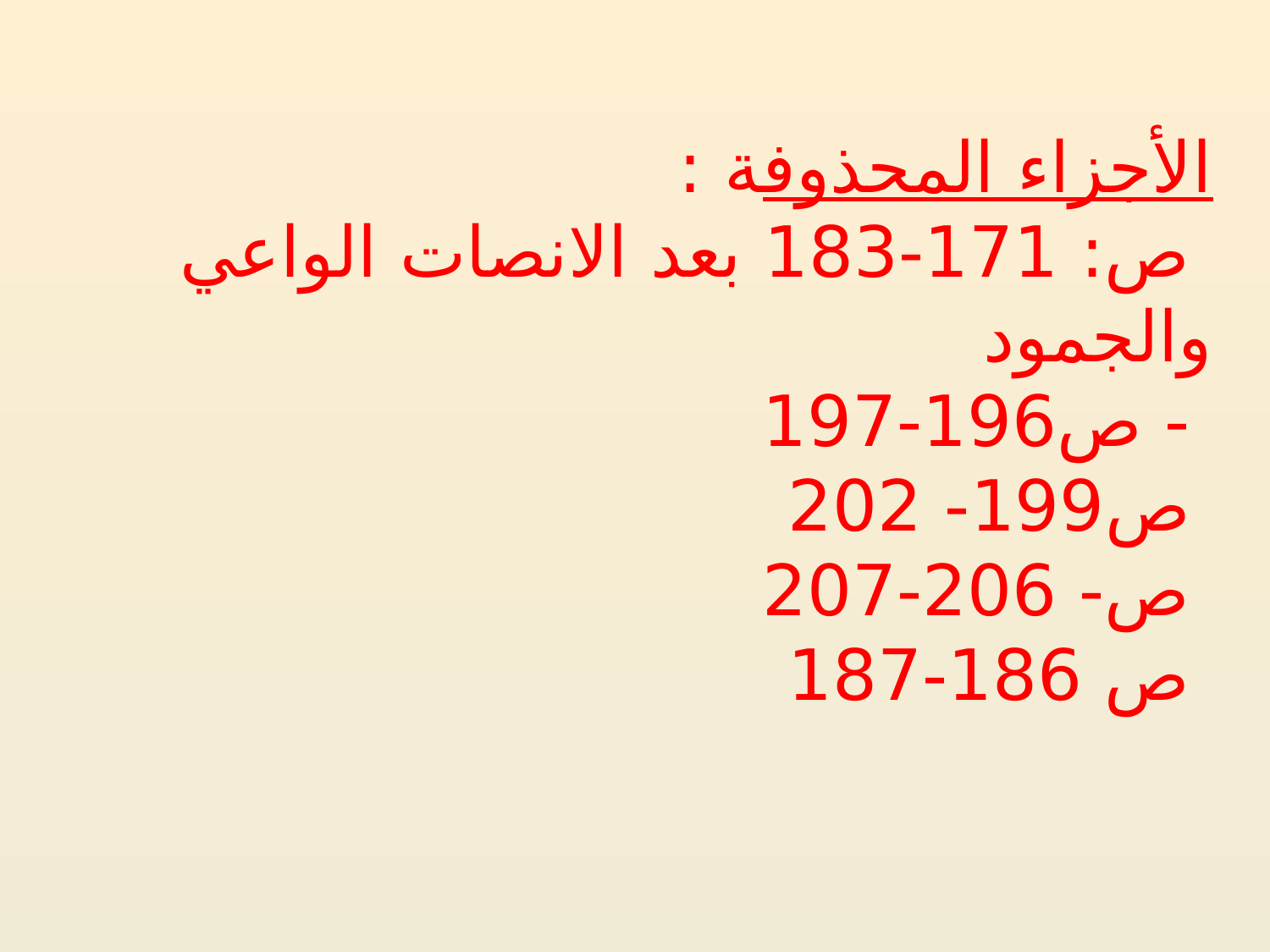

الأجزاء المحذوفة :
 ص: 171-183 بعد الانصات الواعي والجمود
 - ص196-197
 ص199- 202
 ص- 206-207
 ص 186-187